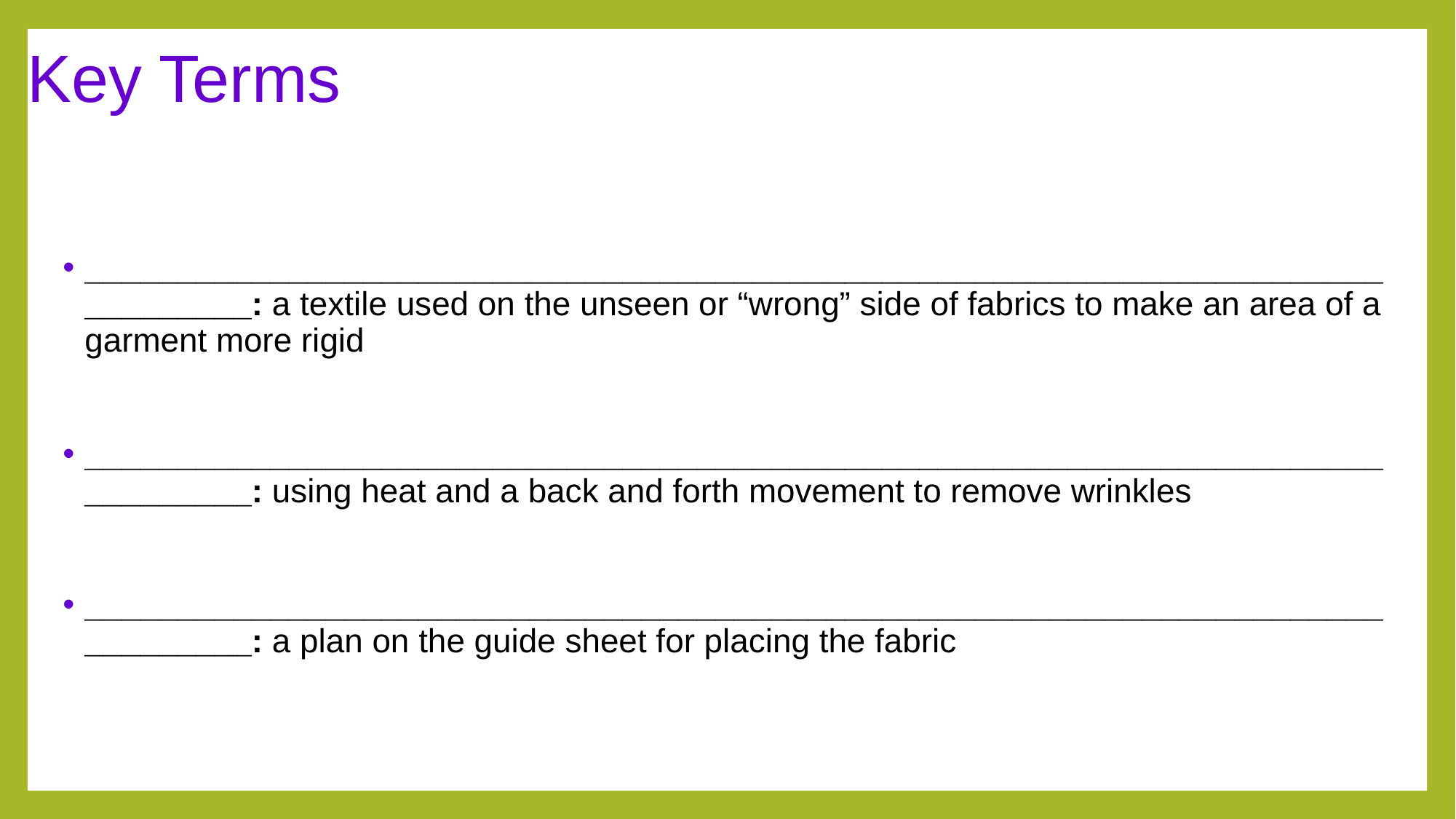

# Key Terms
_______________________________________________________________________________: a textile used on the unseen or “wrong” side of fabrics to make an area of a garment more rigid

_______________________________________________________________________________: using heat and a back and forth movement to remove wrinkles

_______________________________________________________________________________: a plan on the guide sheet for placing the fabric